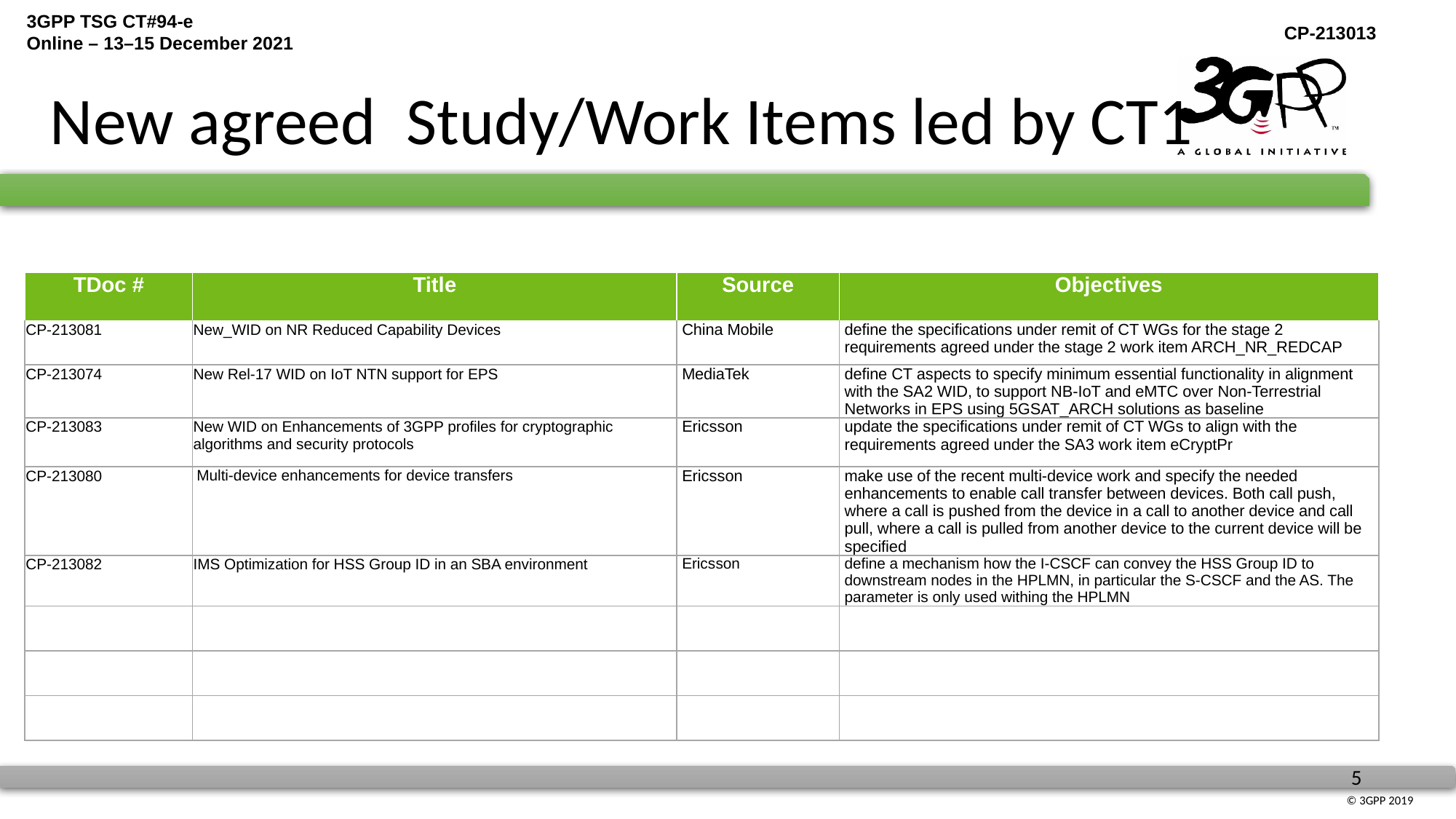

# New agreed  Study/Work Items led by CT1
| TDoc # | Title | Source | Objectives |
| --- | --- | --- | --- |
| CP-213081 | New\_WID on NR Reduced Capability Devices | China Mobile | define the specifications under remit of CT WGs for the stage 2 requirements agreed under the stage 2 work item ARCH\_NR\_REDCAP |
| CP-213074 | New Rel-17 WID on IoT NTN support for EPS | MediaTek | define CT aspects to specify minimum essential functionality in alignment with the SA2 WID, to support NB-IoT and eMTC over Non-Terrestrial Networks in EPS using 5GSAT\_ARCH solutions as baseline |
| CP-213083 | New WID on Enhancements of 3GPP profiles for cryptographic algorithms and security protocols | Ericsson | update the specifications under remit of CT WGs to align with the requirements agreed under the SA3 work item eCryptPr |
| CP-213080 | Multi-device enhancements for device transfers | Ericsson | make use of the recent multi-device work and specify the needed enhancements to enable call transfer between devices. Both call push, where a call is pushed from the device in a call to another device and call pull, where a call is pulled from another device to the current device will be specified |
| CP-213082 | IMS Optimization for HSS Group ID in an SBA environment | Ericsson | define a mechanism how the I-CSCF can convey the HSS Group ID to downstream nodes in the HPLMN, in particular the S-CSCF and the AS. The parameter is only used withing the HPLMN |
|  |  |  |  |
|  |  |  |  |
|  |  |  |  |